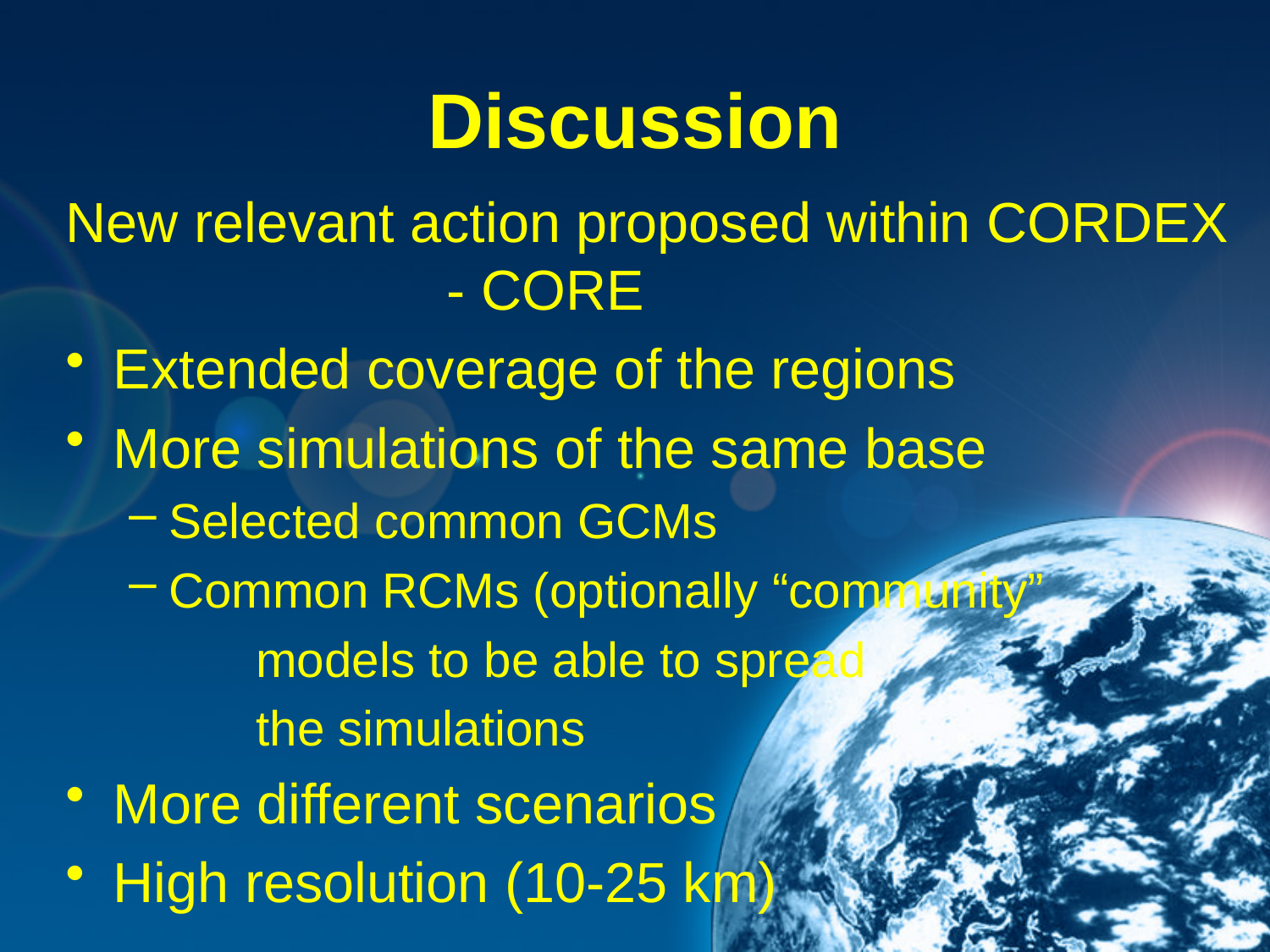

# Discussion
New relevant action proposed within CORDEX 			- CORE
Extended coverage of the regions
More simulations of the same base
Selected common GCMs
Common RCMs (optionally “community”
	models to be able to spread
	the simulations
More different scenarios
High resolution (10-25 km)